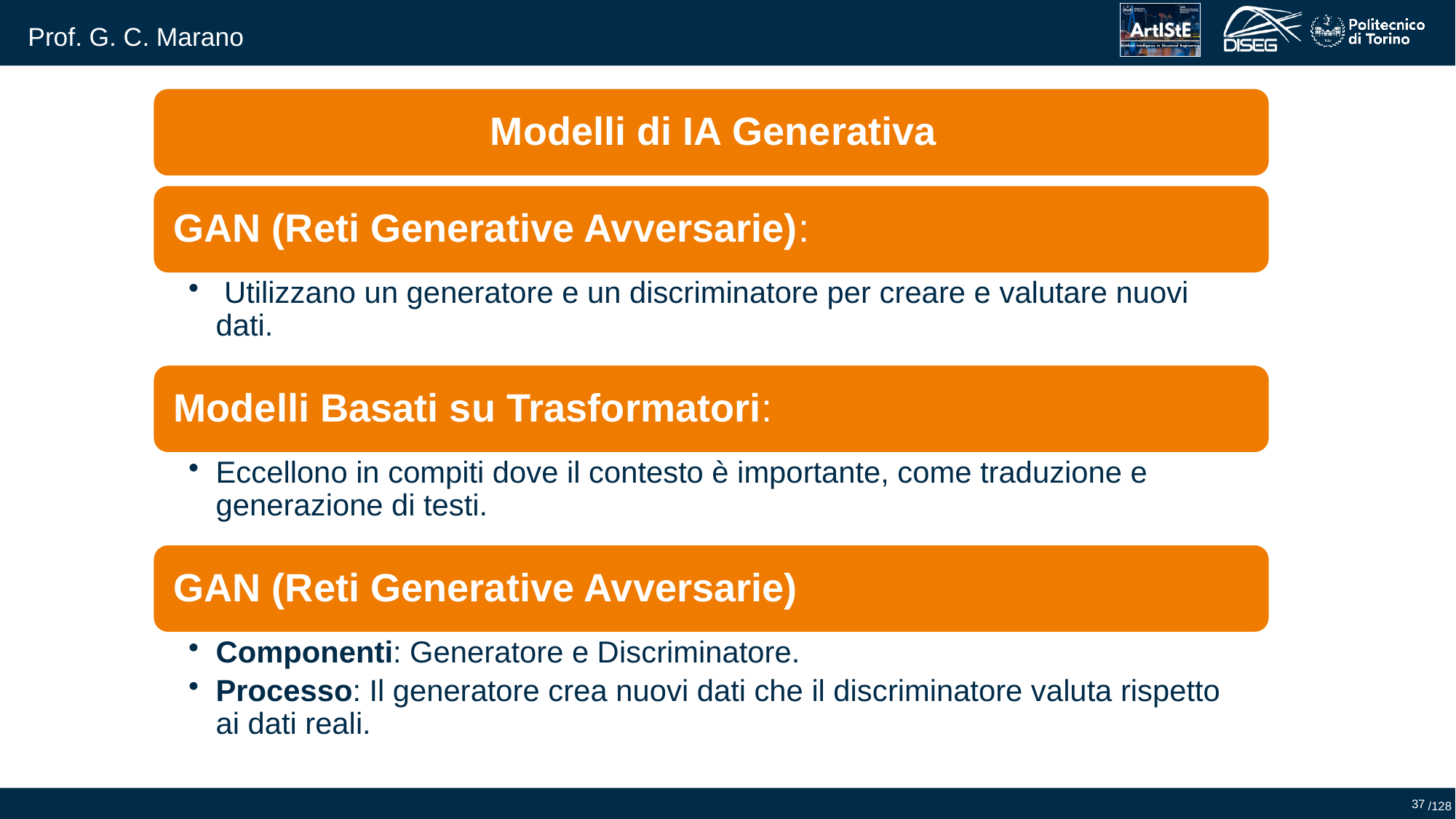

Modelli di IA Generativa
GAN (Reti Generative Avversarie):
 Utilizzano un generatore e un discriminatore per creare e valutare nuovi dati.
Modelli Basati su Trasformatori:
Eccellono in compiti dove il contesto è importante, come traduzione e generazione di testi.
GAN (Reti Generative Avversarie)
Componenti: Generatore e Discriminatore.
Processo: Il generatore crea nuovi dati che il discriminatore valuta rispetto ai dati reali.
37